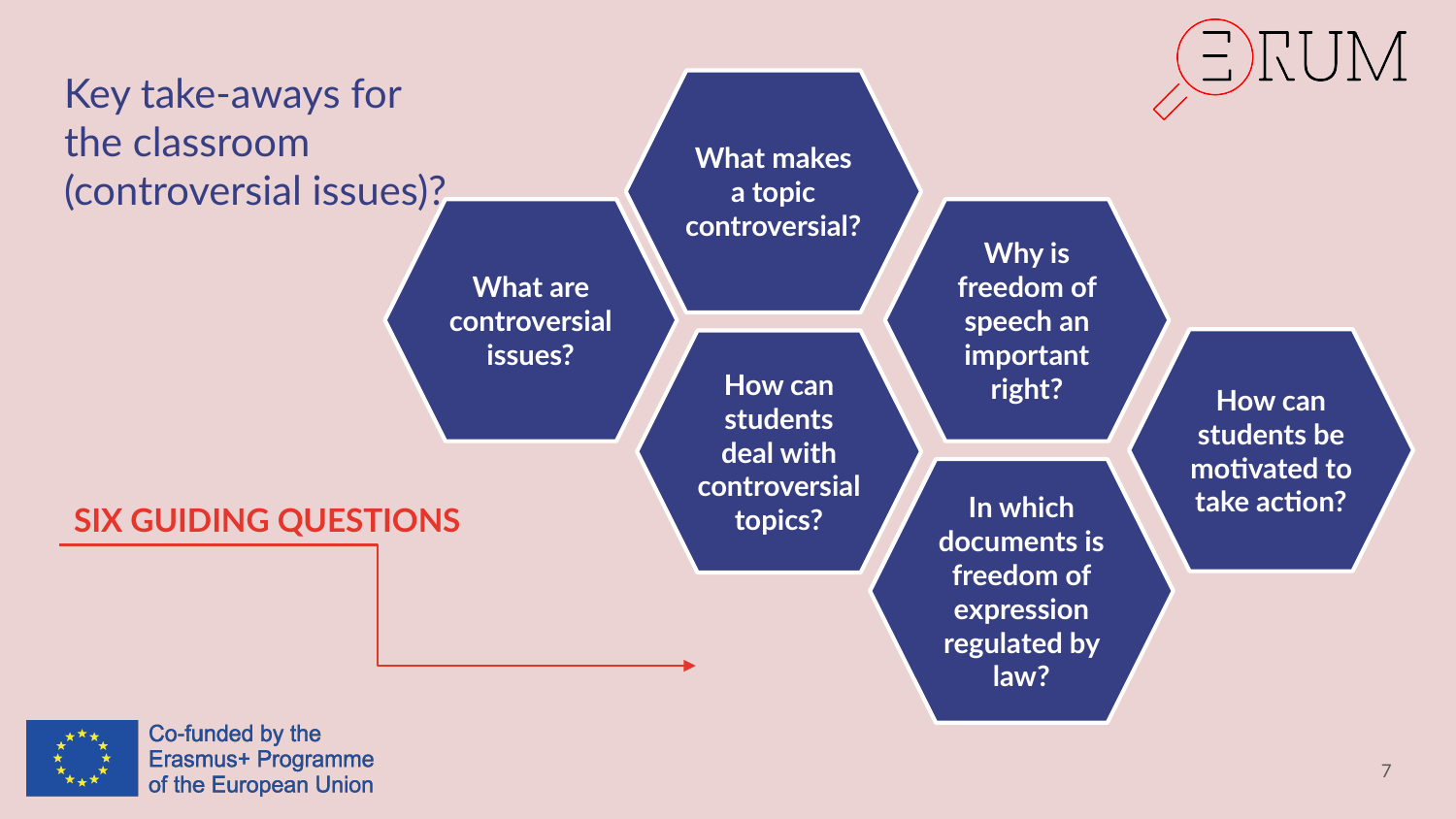

# Key take-aways for the classroom (controversial issues)?
What makes a topic controversial?
Why is freedom of speech an important right?
What are controversial issues?
How can students be motivated to take action?
How can students deal with controversial topics?
In which documents is freedom of expression regulated by law?
SIX GUIDING QUESTIONS

7